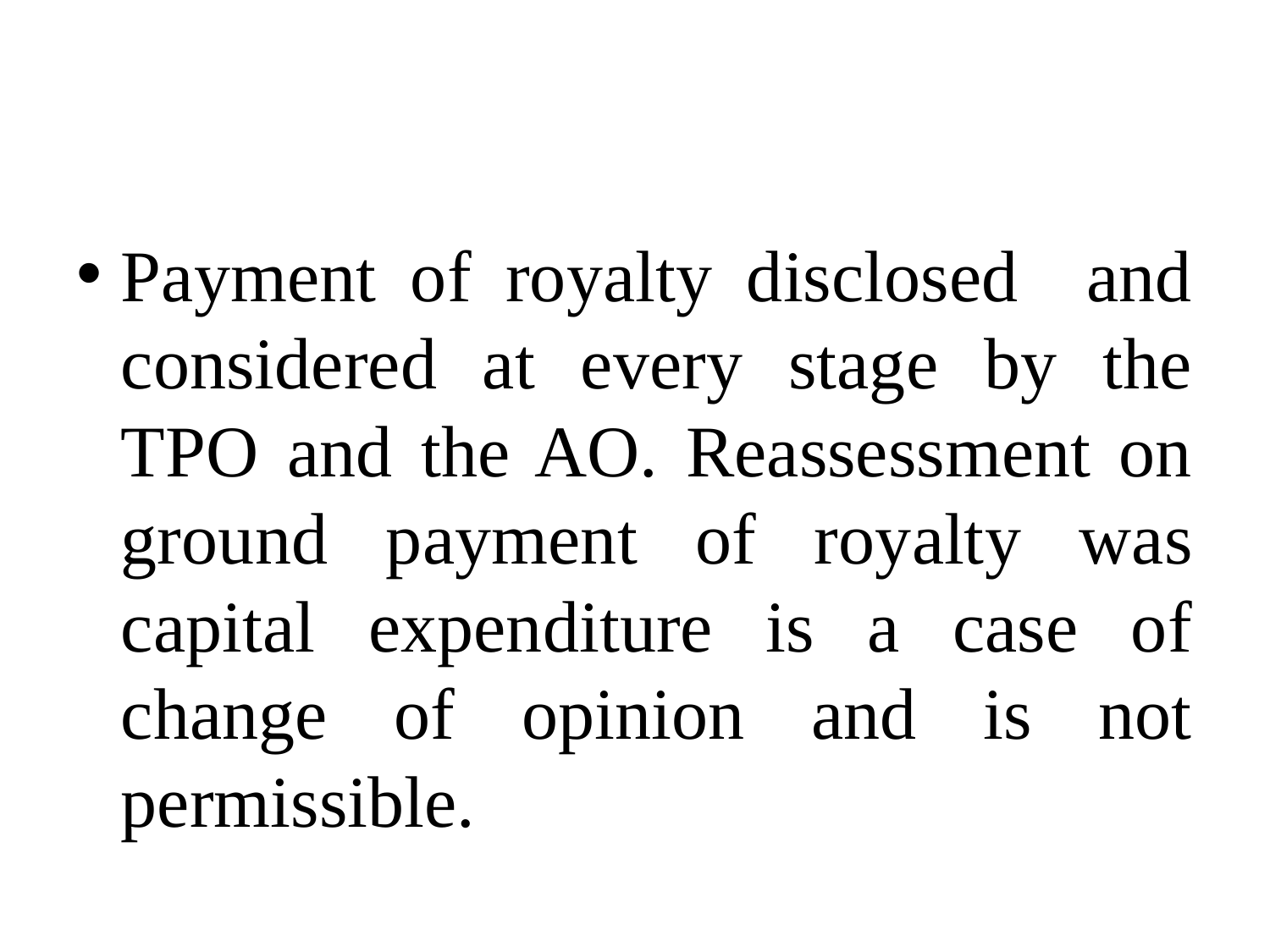

#
Payment of royalty disclosed  and considered at every stage by the TPO and the AO. Reassessment on ground payment of royalty was capital expenditure is a case of change of opinion and is not permissible.